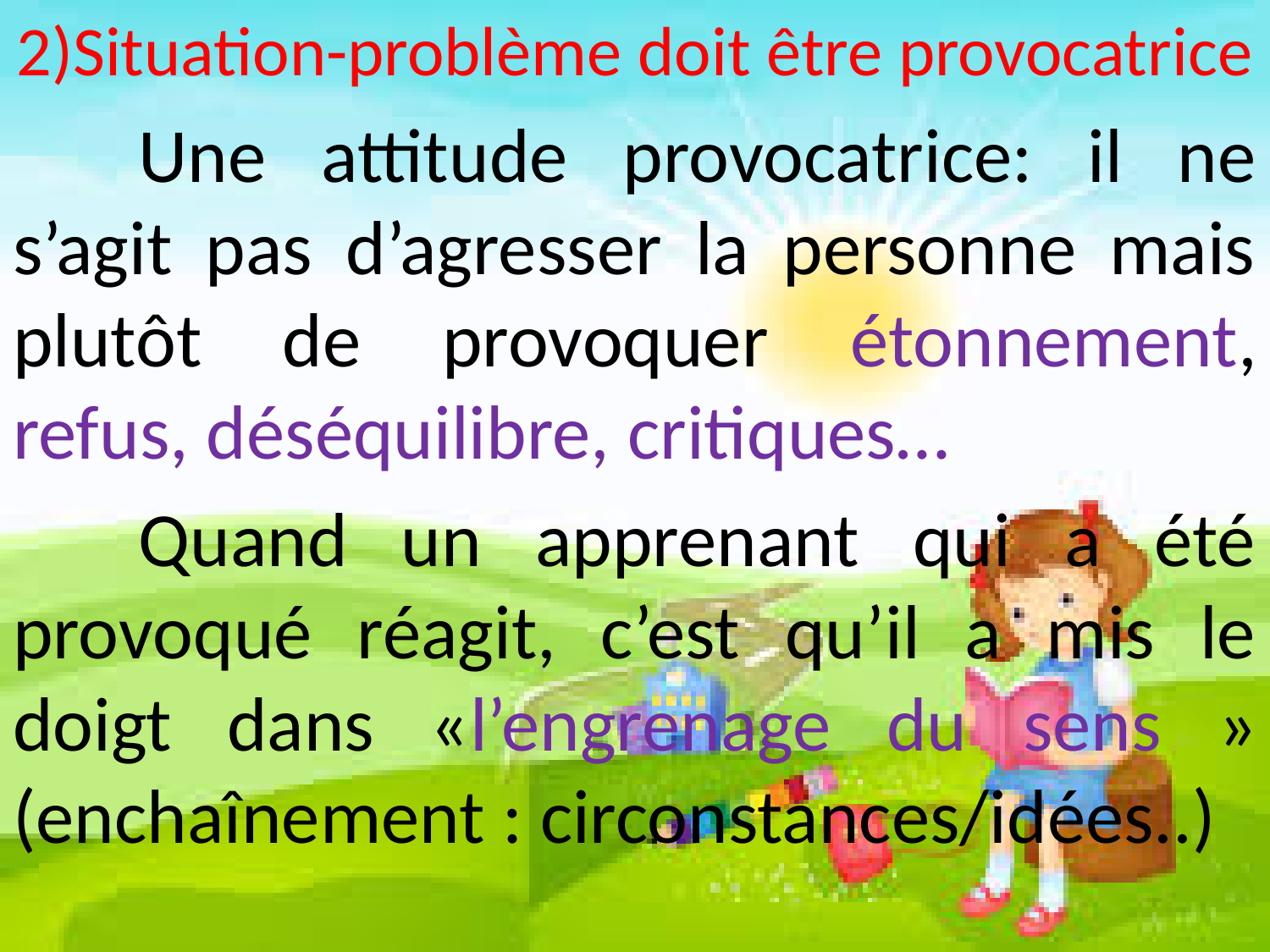

2)Situation-problème doit être provocatrice
	Une attitude provocatrice: il ne s’agit pas d’agresser la personne mais plutôt de provoquer étonnement, refus, déséquilibre, critiques…
	Quand un apprenant qui a été provoqué réagit, c’est qu’il a mis le doigt dans «l’engrenage du sens » (enchaînement : circonstances/idées..)